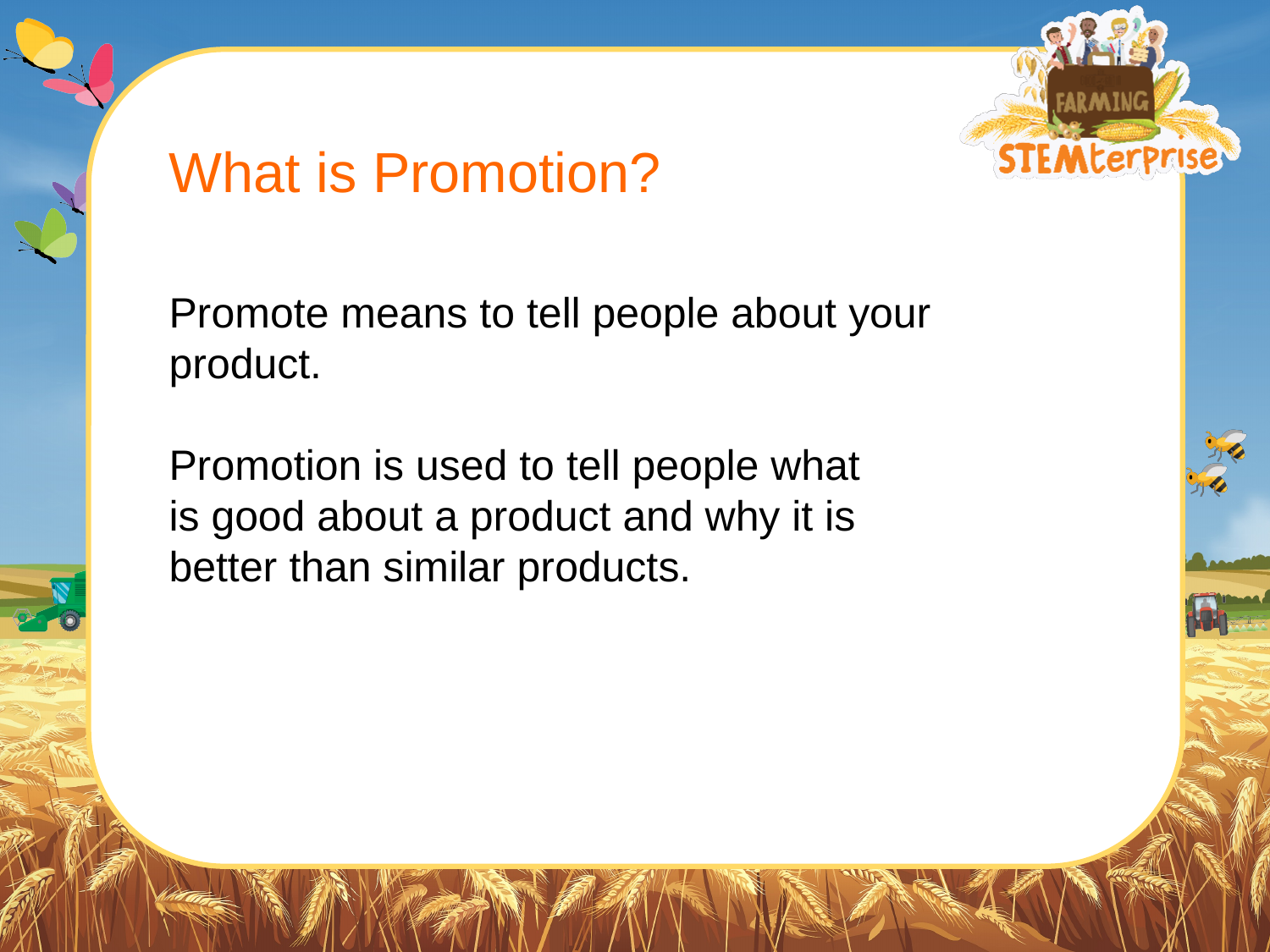

# What is Promotion?

Promote means to tell people about your product.

Promotion is used to tell people what
is good about a product and why it is better than similar products.